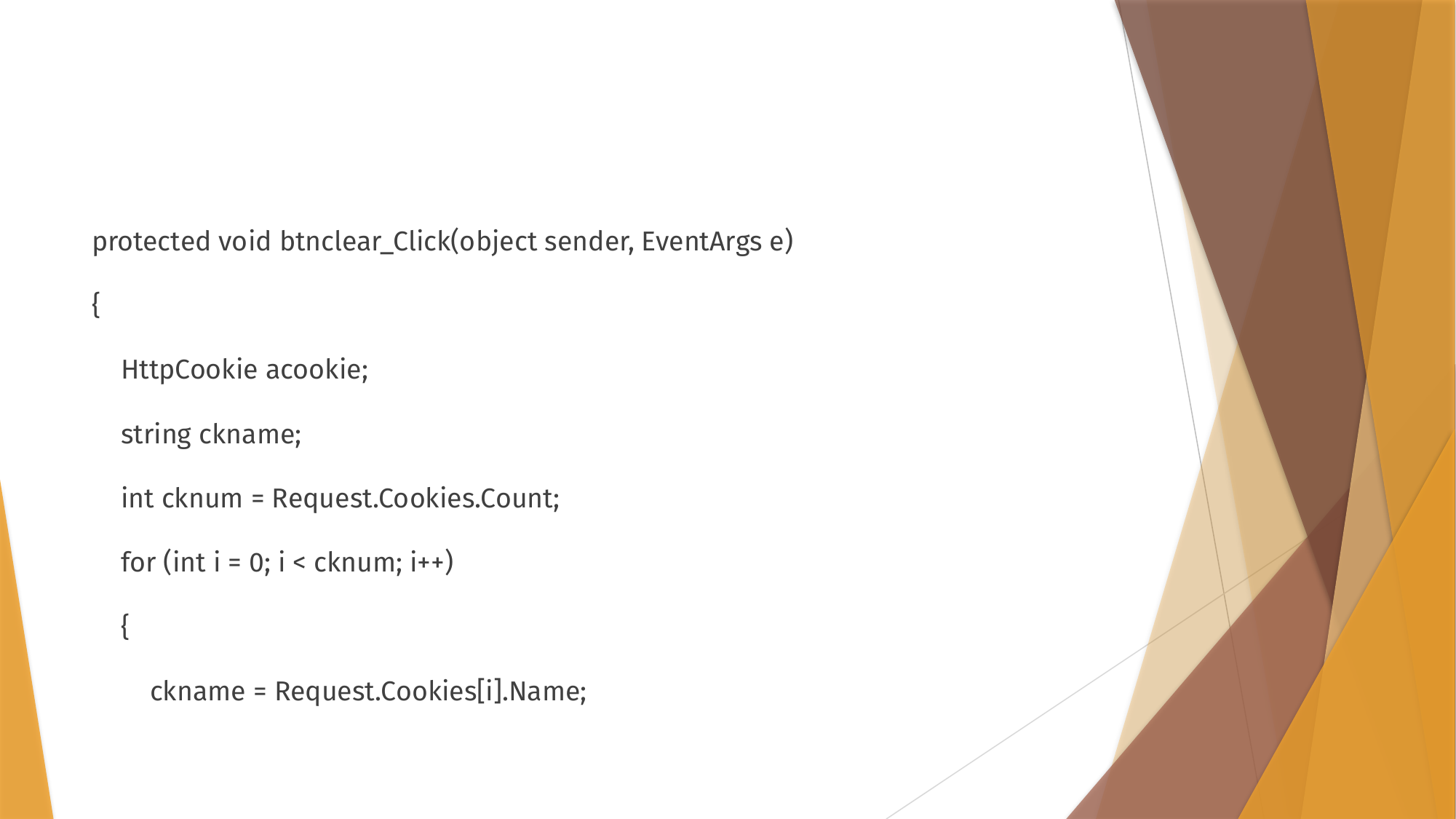

#
protected void btnclear_Click(object sender, EventArgs e)
{
    HttpCookie acookie;
    string ckname;
    int cknum = Request.Cookies.Count;
    for (int i = 0; i < cknum; i++)
    {
        ckname = Request.Cookies[i].Name;